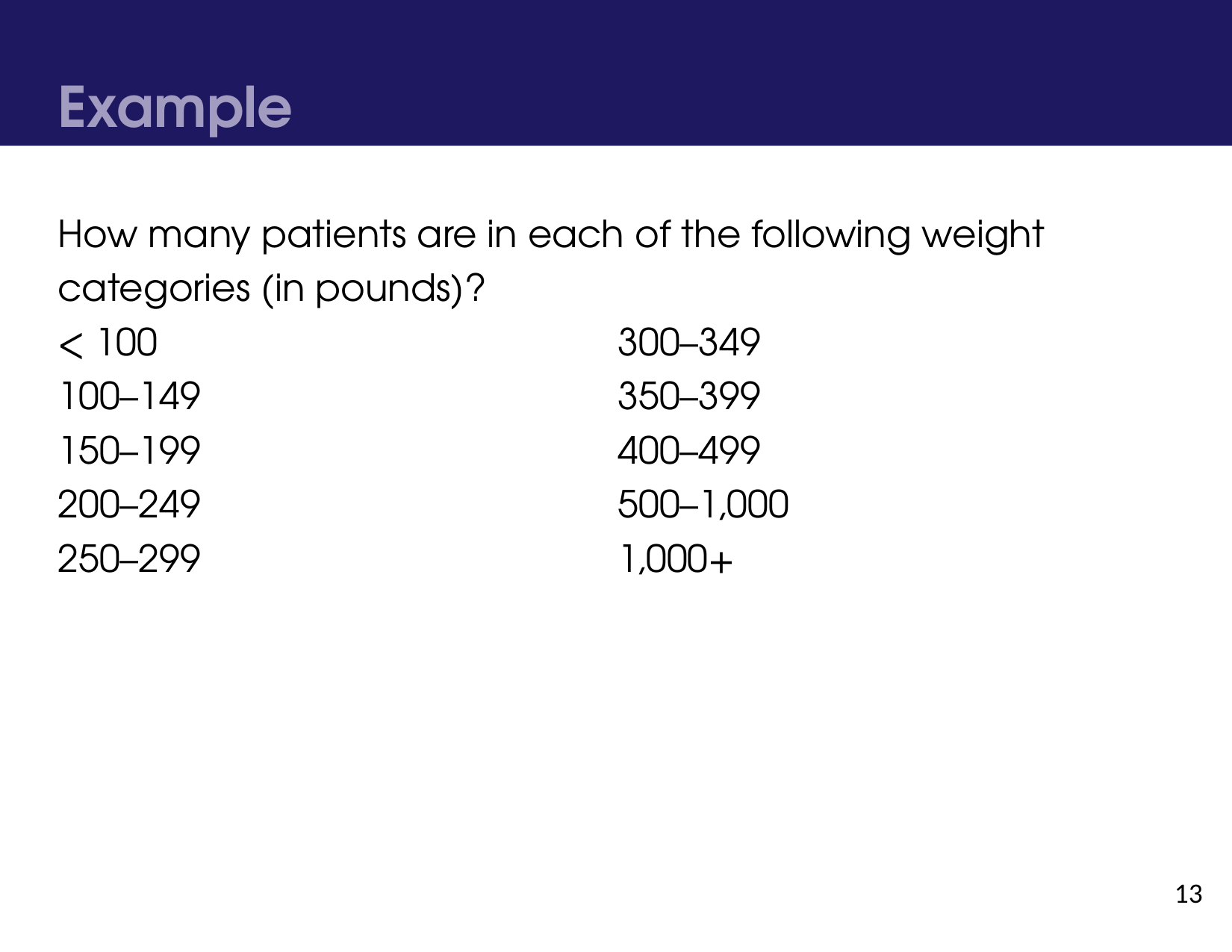

# Example
How many patients are in each of the following weight categories (in pounds)?
< 100 					300–349
100–149				350–399
150–199				400–499
200–249				500–1,000
250–299				1,000+
13